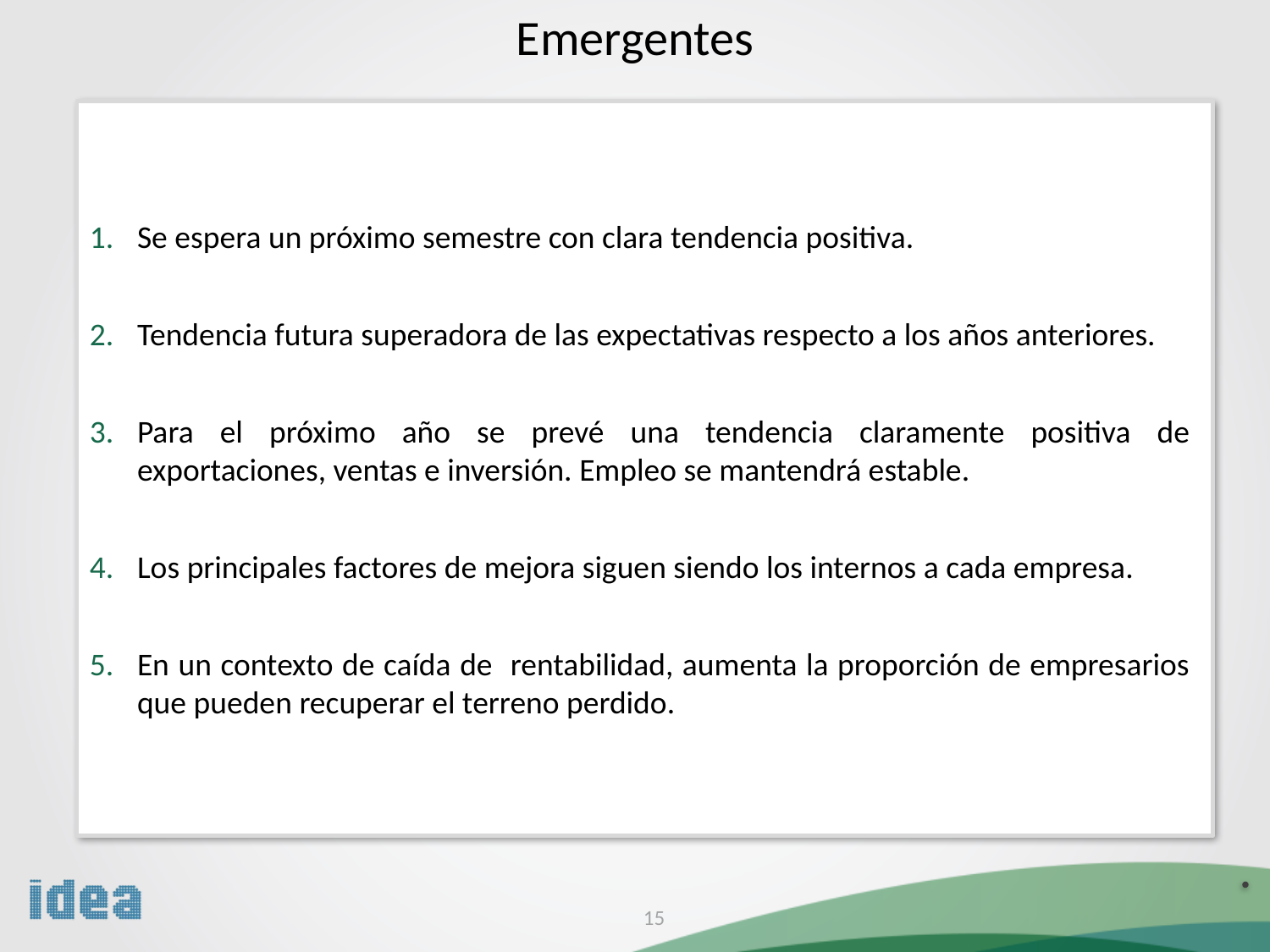

Emergentes
Se espera un próximo semestre con clara tendencia positiva.

Tendencia futura superadora de las expectativas respecto a los años anteriores.

Para el próximo año se prevé una tendencia claramente positiva de exportaciones, ventas e inversión. Empleo se mantendrá estable.

Los principales factores de mejora siguen siendo los internos a cada empresa.

En un contexto de caída de  rentabilidad, aumenta la proporción de empresarios que pueden recuperar el terreno perdido.

15